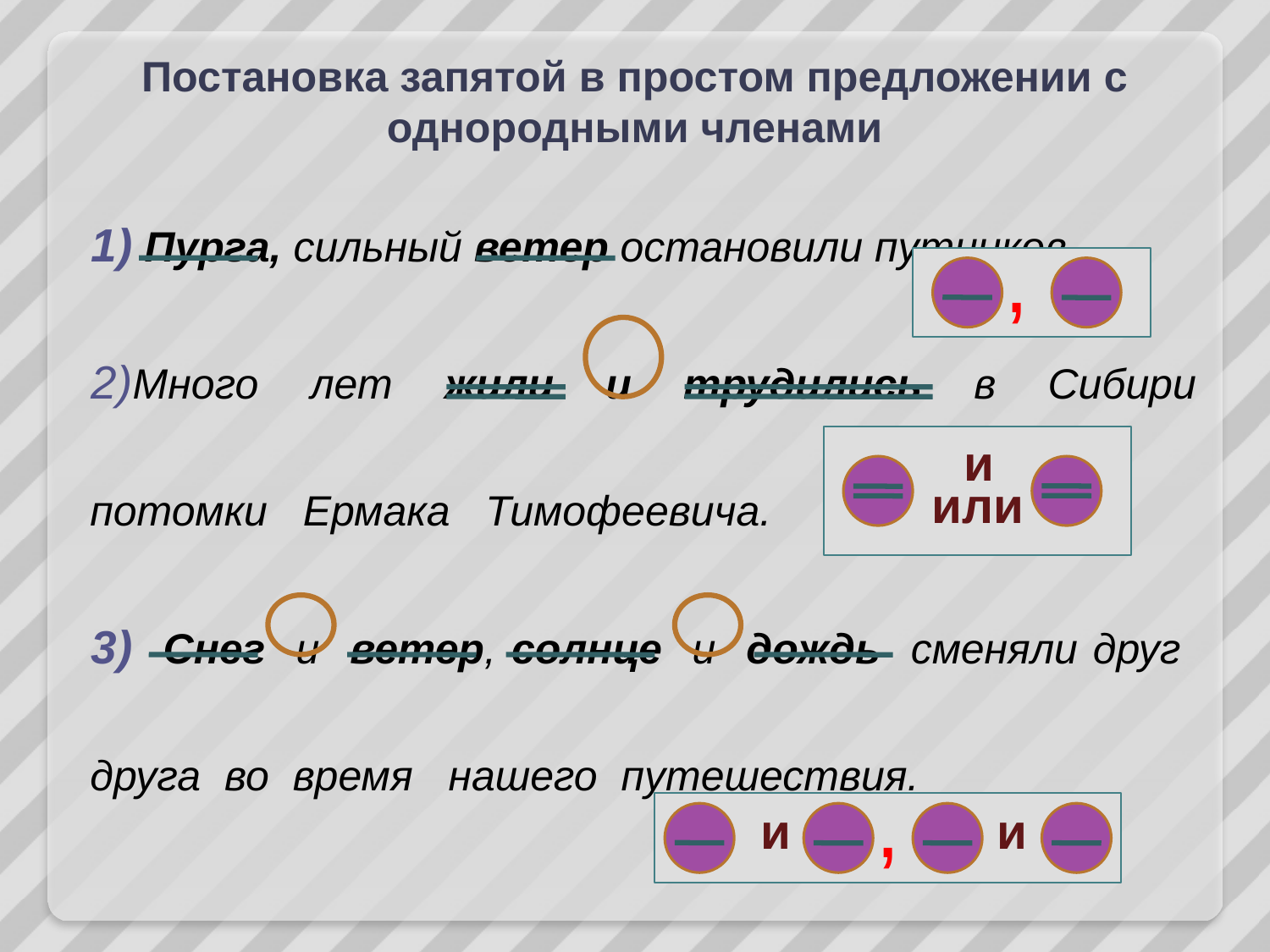

# Постановка запятой в простом предложении с однородными членами
 Пурга, сильный ветер остановили путников.
Много лет жили и трудились в Сибири
потомки   Ермака   Тимофеевича.
  Снег  и  ветер, солнце  и  дождь  сменяли друг  друга  во  время   нашего  путешествия.
,

         и
или

,
     и               и